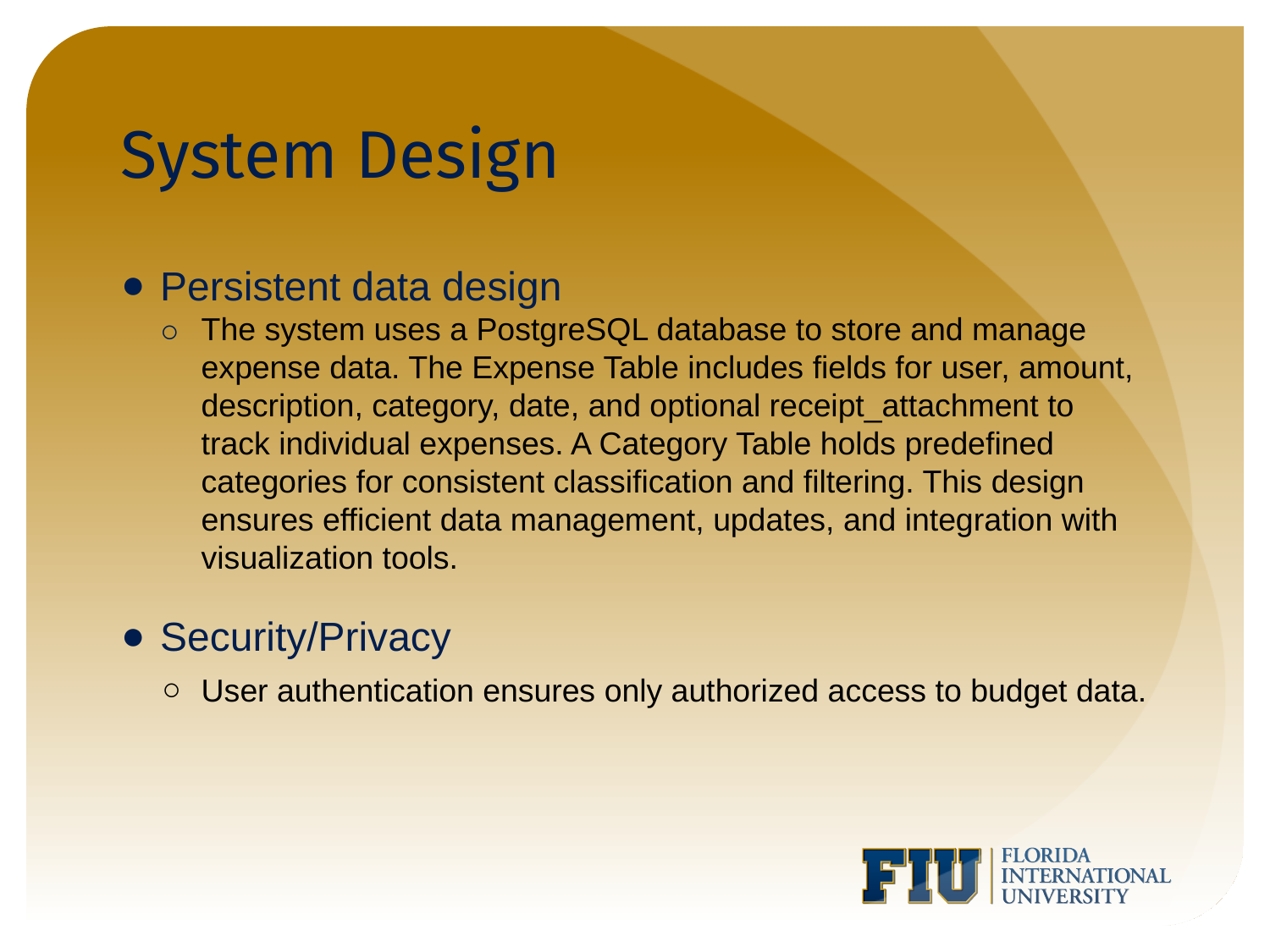

# System Design
Persistent data design
The system uses a PostgreSQL database to store and manage expense data. The Expense Table includes fields for user, amount, description, category, date, and optional receipt_attachment to track individual expenses. A Category Table holds predefined categories for consistent classification and filtering. This design ensures efficient data management, updates, and integration with visualization tools.
Security/Privacy
User authentication ensures only authorized access to budget data.